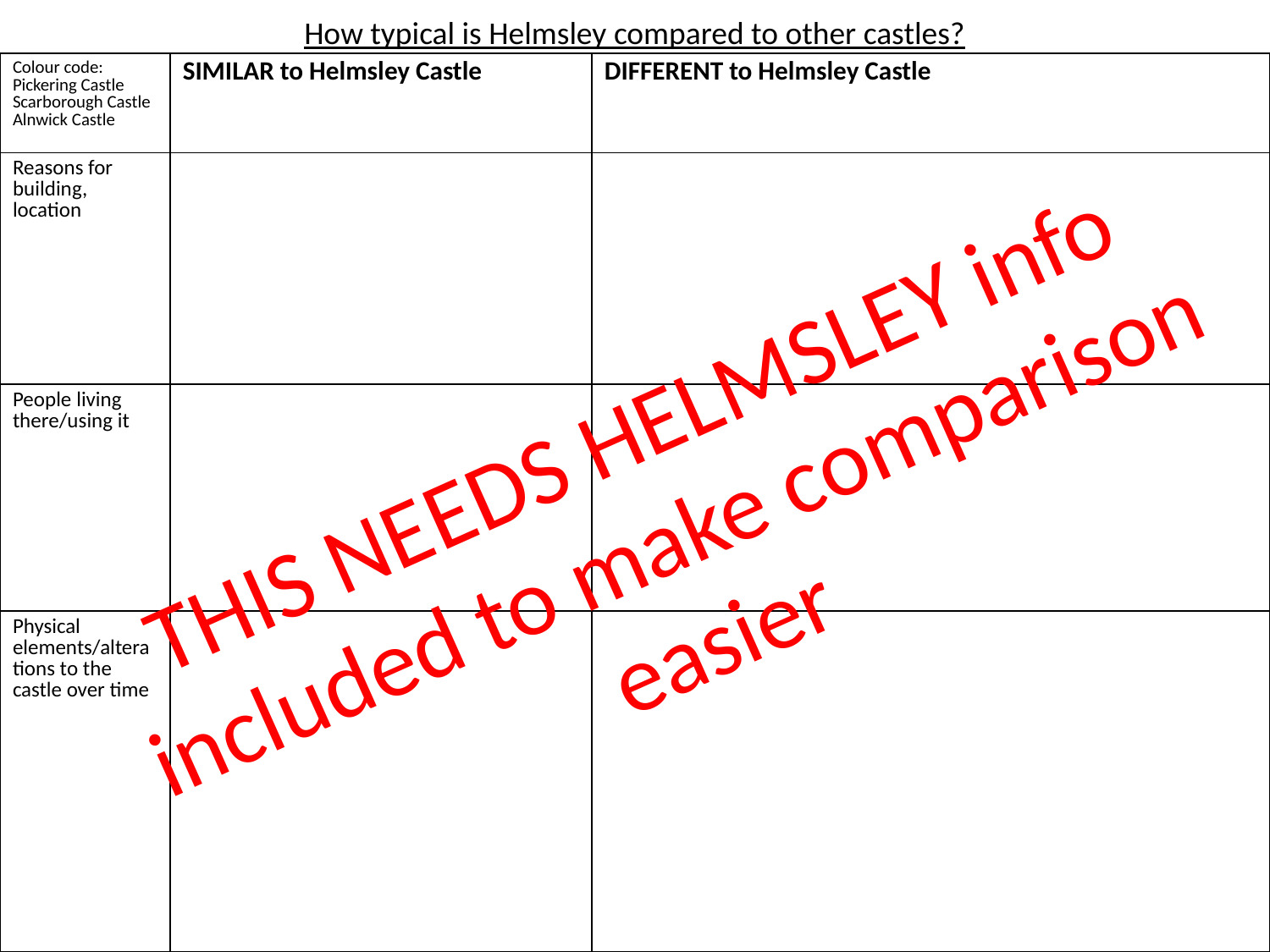

How typical is Helmsley compared to other castles?
| Colour code: Pickering Castle Scarborough Castle Alnwick Castle | SIMILAR to Helmsley Castle | DIFFERENT to Helmsley Castle |
| --- | --- | --- |
| Reasons for building, location |  |  |
| People living there/using it |  |  |
| Physical elements/alterations to the castle over time |  |  |
THIS NEEDS HELMSLEY info included to make comparison easier